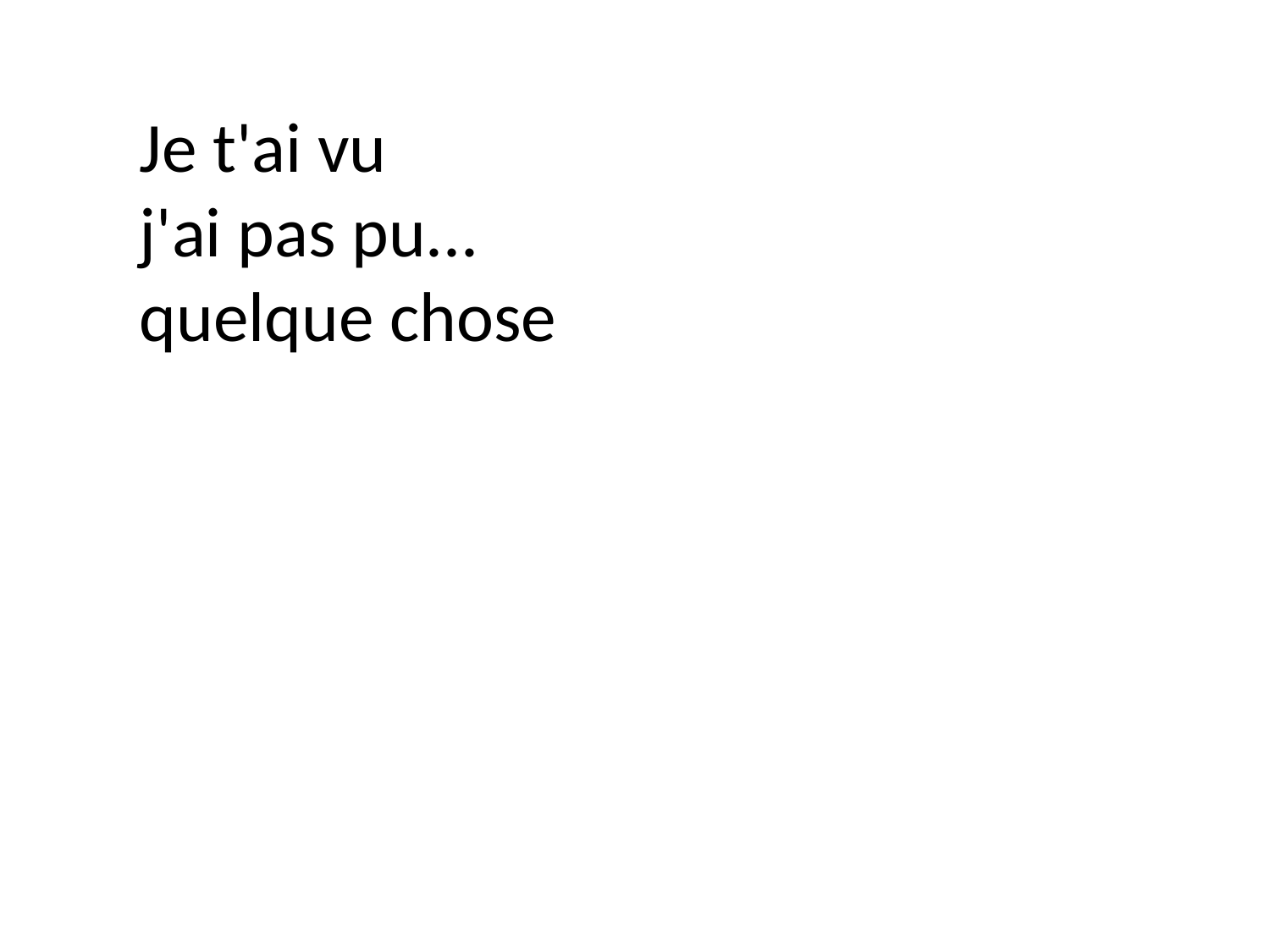

Je t'ai vu
j'ai pas pu...
quelque chose